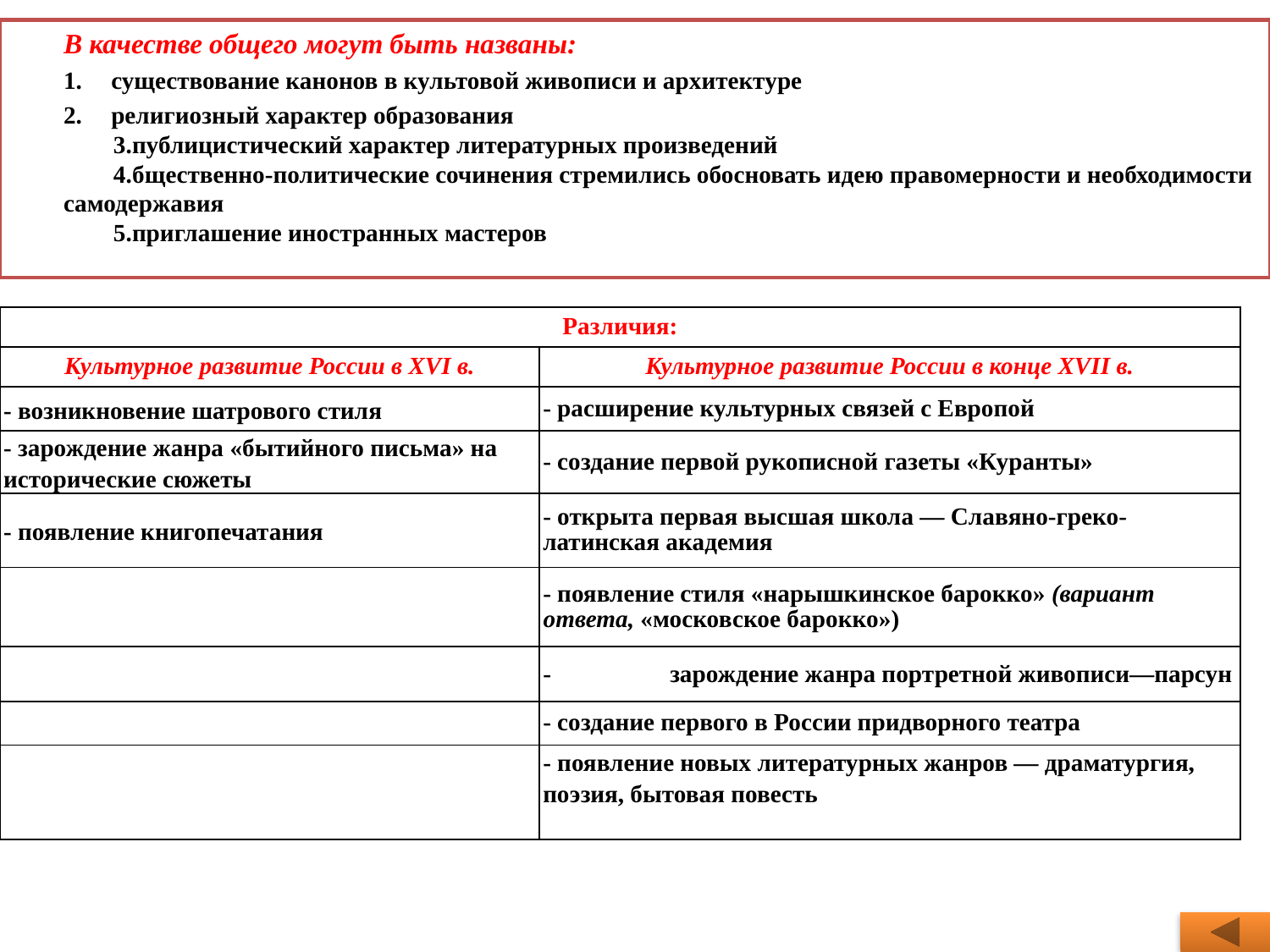

В качестве общего могут быть названы:
существование канонов в культовой живописи и архитектуре
религиозный характер образования
публицистический характер литературных произведений
бщественно-политические сочинения стремились обосновать идею правомерности и необходимости самодержавия
приглашение иностранных мастеров
| Различия: |  |
| --- | --- |
| Культурное развитие России в XVI в. | Культурное развитие России в конце XVII в. |
| - возникновение шатрового стиля | - расширение культурных связей с Европой |
| - зарождение жанра «бытийного письма» на исторические сюжеты | - создание первой рукописной газеты «Куранты» |
| - появление книгопечатания | - открыта первая высшая школа — Славяно-греко-латинская академия |
|  | - появление стиля «нарышкинское барокко» (вариант ответа, «московское барокко») |
|  | - зарождение жанра портретной живописи—парсун |
|  | - создание первого в России придворного театра |
|  | - появление новых литературных жанров — драматургия, поэзия, бытовая повесть |